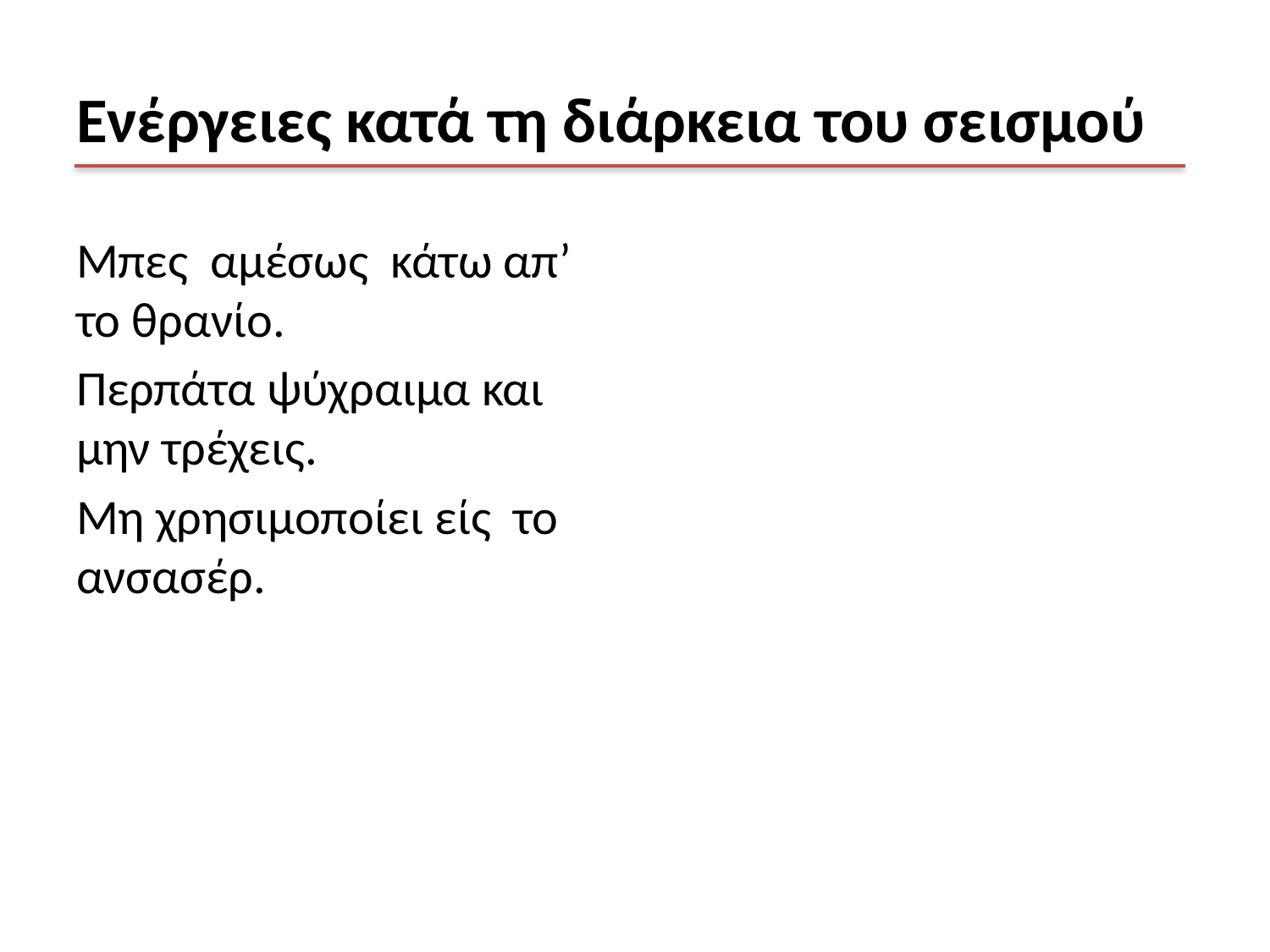

# Ενέργειες κατά τη διάρκεια του σεισμού
Μπες  αμέσως  κάτω απ’ το θρανίο.
Περπάτα ψύχραιμα και μην τρέχεις.
Μη χρησιμοποίει είς  το  ανσασέρ.